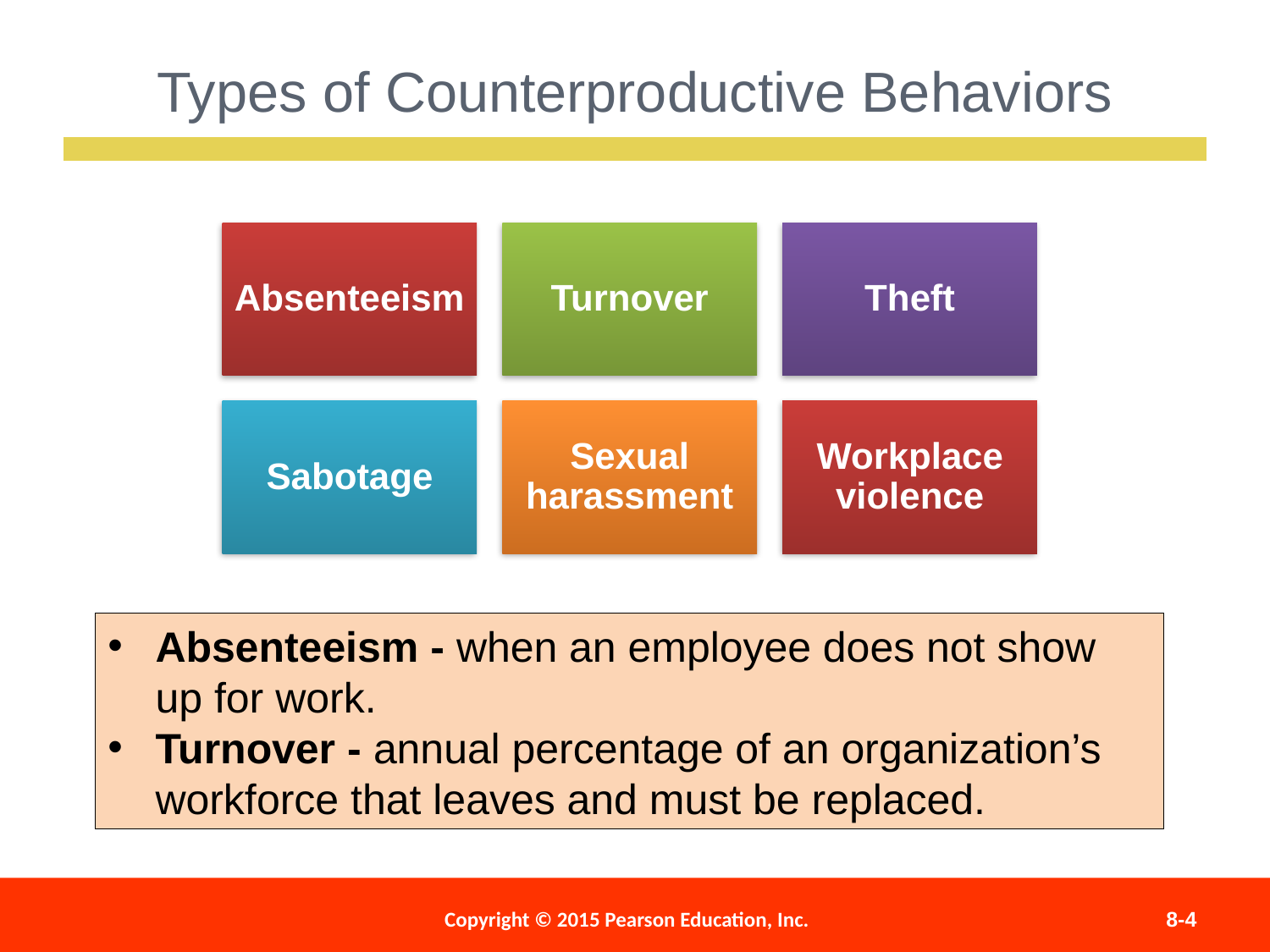

Types of Counterproductive Behaviors
Absenteeism
Turnover
Theft
Sabotage
Sexual harassment
Workplace violence
Absenteeism - when an employee does not show up for work.
Turnover - annual percentage of an organization’s workforce that leaves and must be replaced.